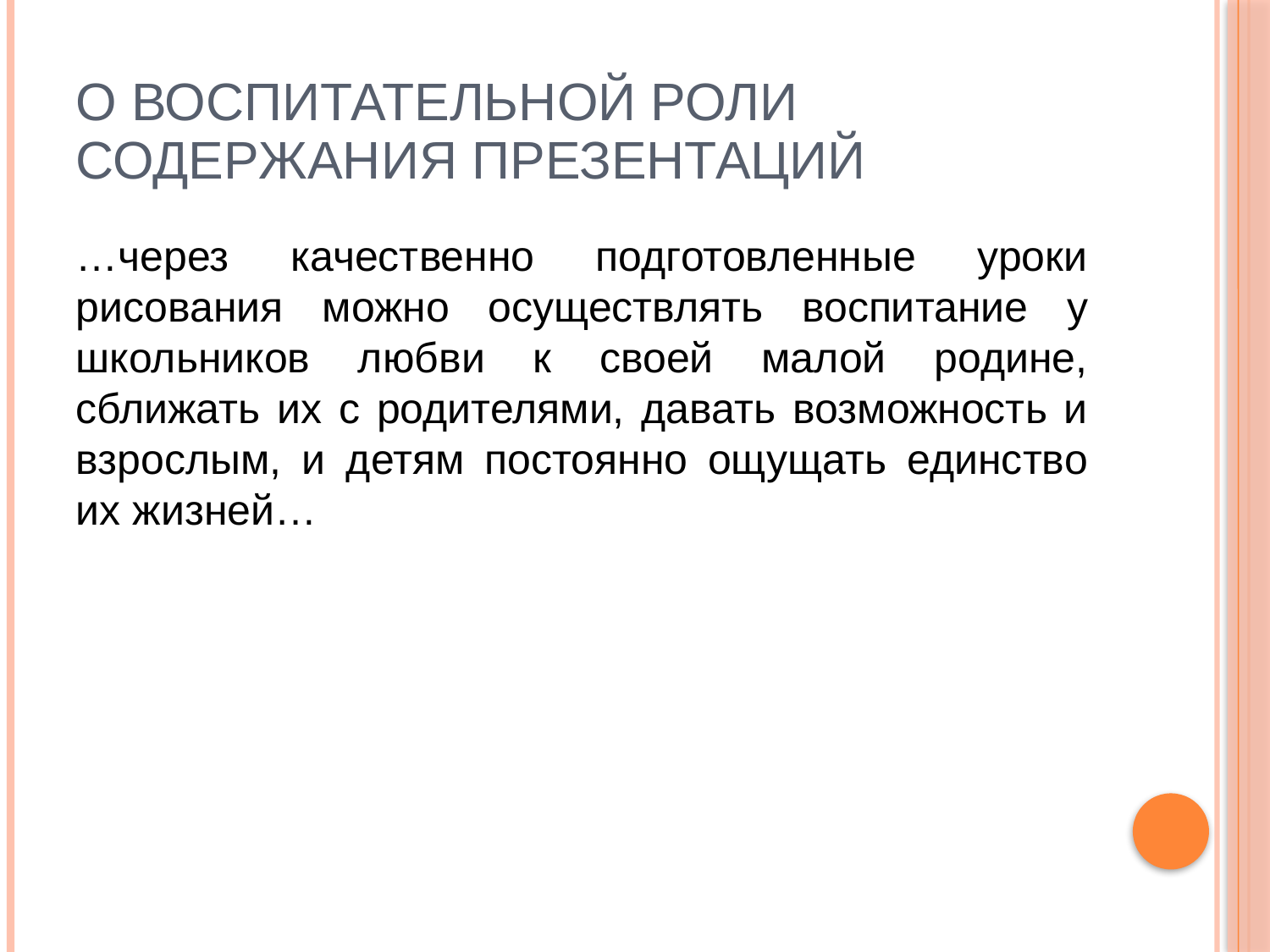

# О воспитательной роли содержания презентаций
…через качественно подготовленные уроки рисования можно осуществлять воспитание у школьников любви к своей малой родине, сближать их с родителями, давать возможность и взрослым, и детям постоянно ощущать единство их жизней…